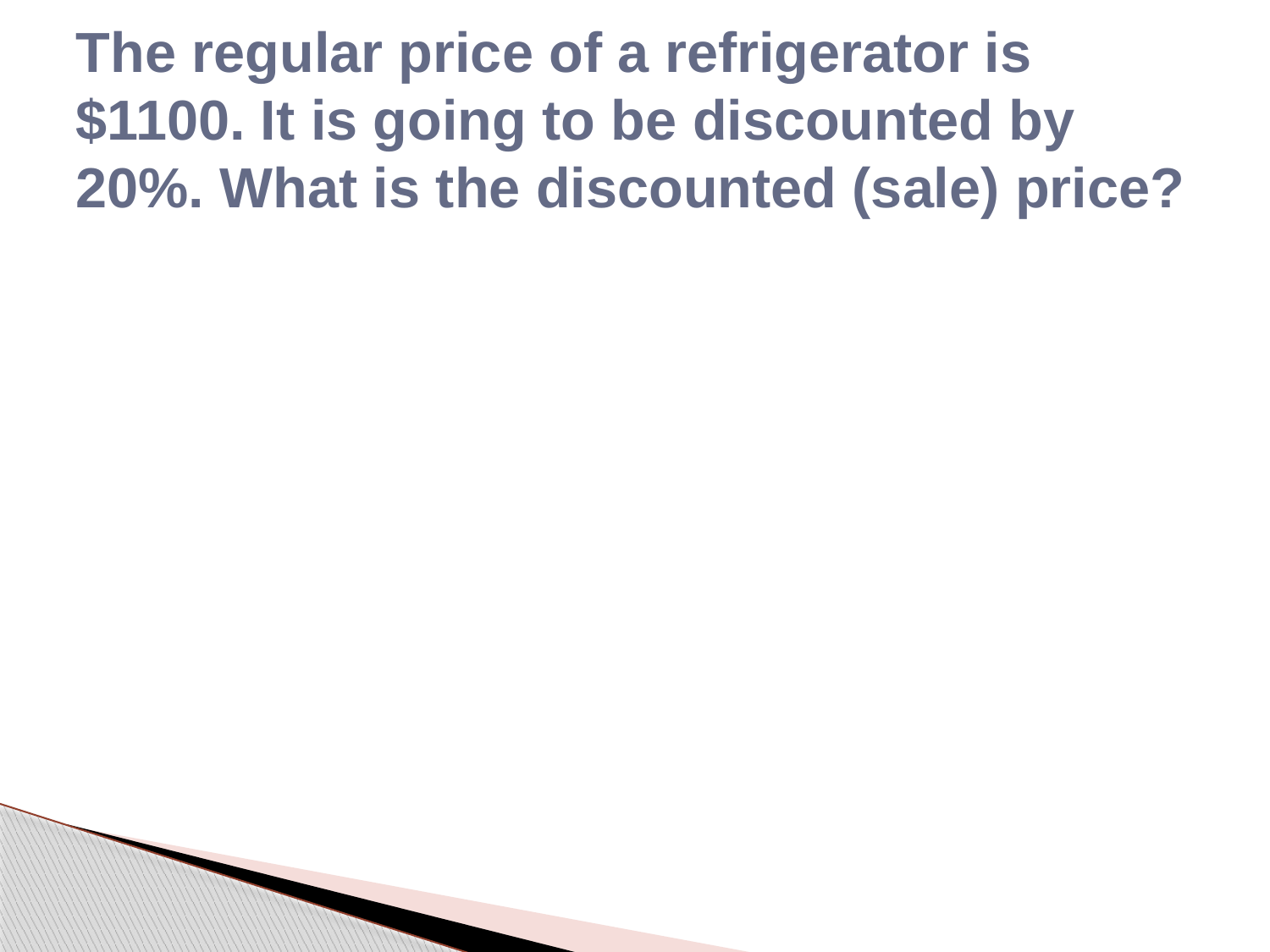

# The regular price of a refrigerator is $1100. It is going to be discounted by 20%. What is the discounted (sale) price?